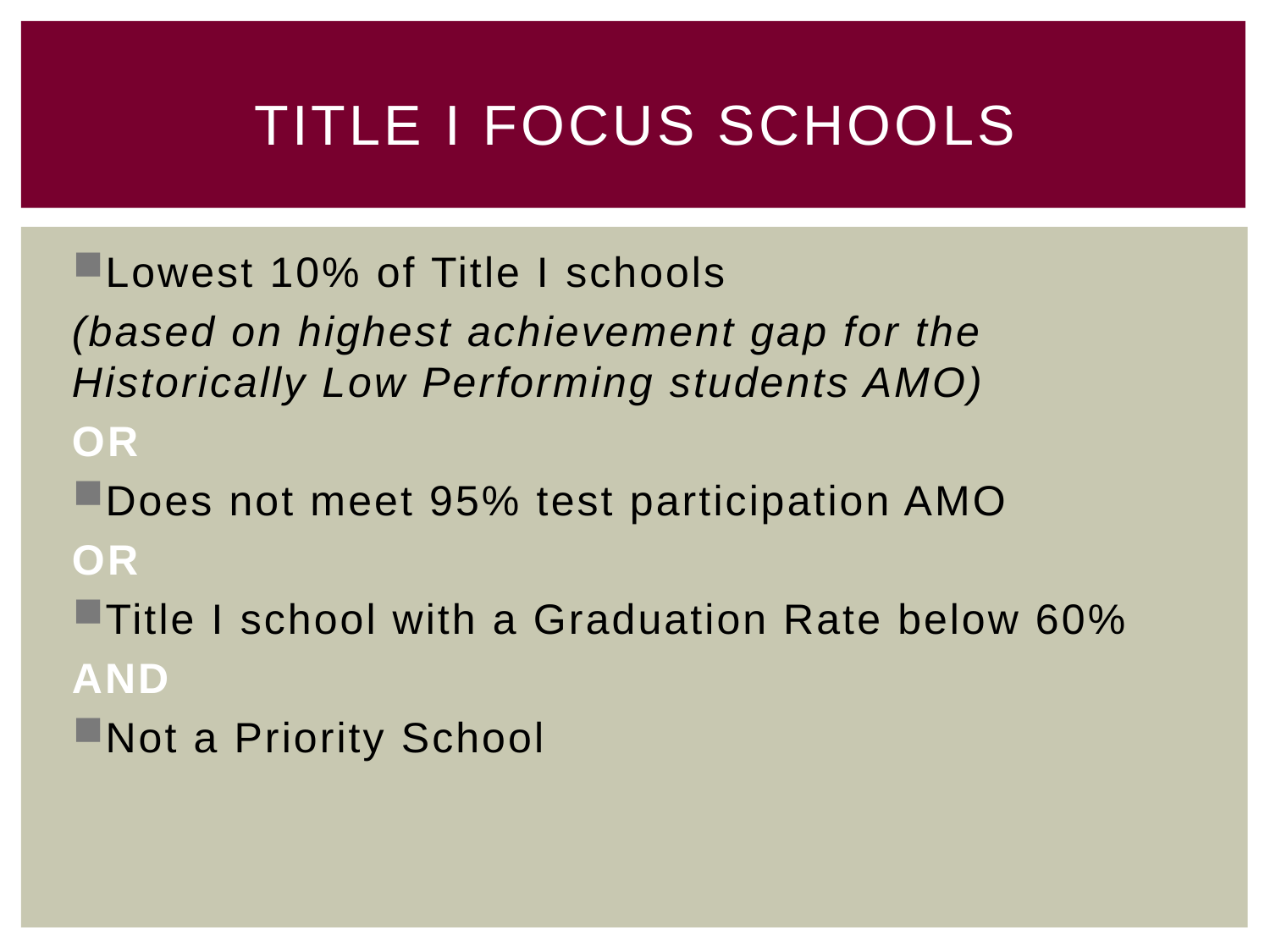

# Title I Focus Schools
Lowest 10% of Title I schools
(based on highest achievement gap for the Historically Low Performing students AMO)
OR
Does not meet 95% test participation AMO
OR
Title I school with a Graduation Rate below 60%
AND
Not a Priority School